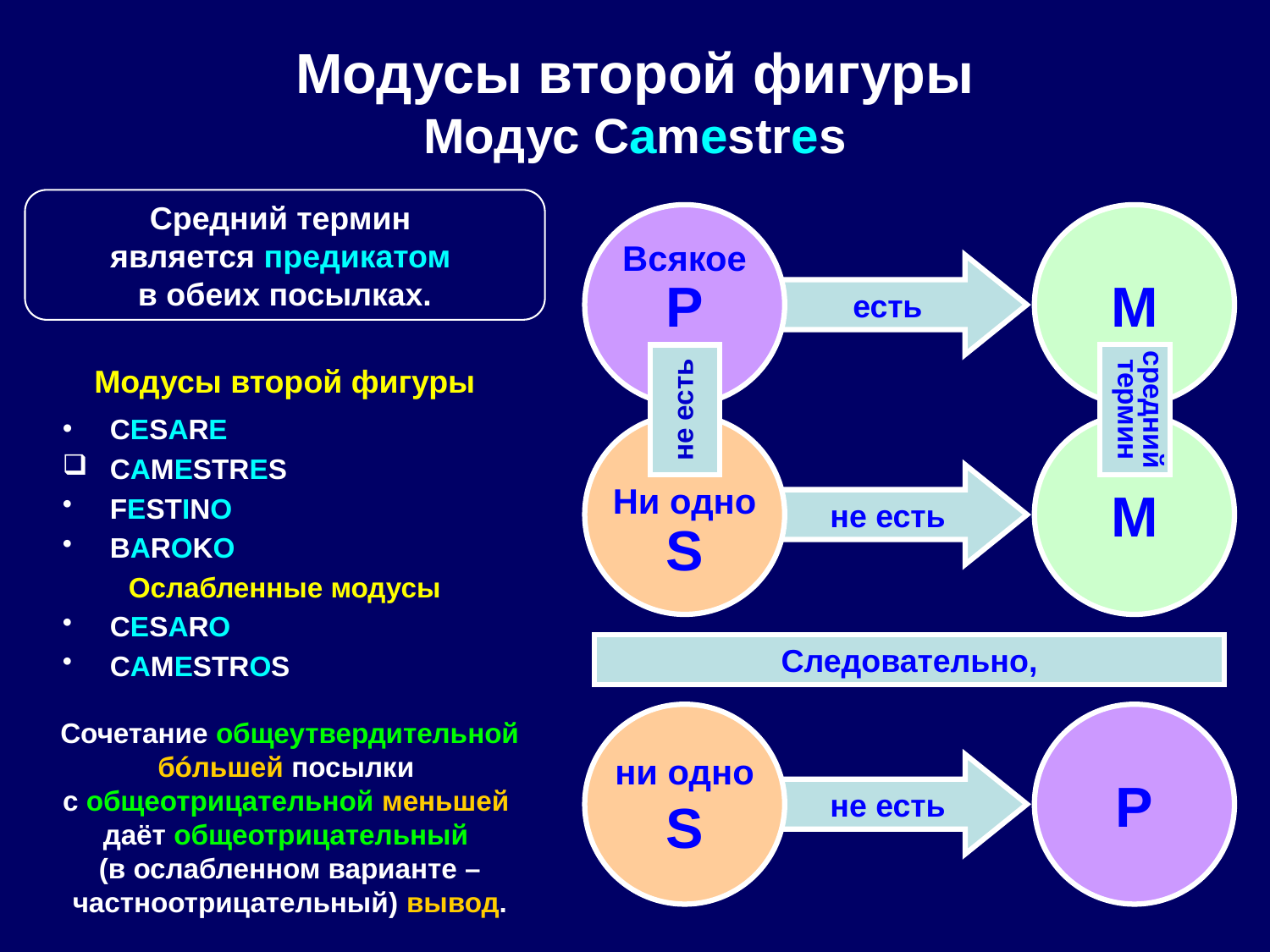

# Модусы второй фигуры Модус Camestres
Средний термин
является предикатом
в обеих посылках.
Всякое
P
M
есть
Модусы второй фигуры
CESARE
CAMESTRES
FESTINO
BAROKO
Ослабленные модусы
CESARO
CAMESTROS
не есть
средний
термин
Ни одно
S
M
не есть
Следовательно,
ни одно
S
P
Сочетание общеутвердительной бóльшей посылки
с общеотрицательной меньшей
даёт общеотрицательный
(в ослабленном варианте – частноотрицательный) вывод.
не есть